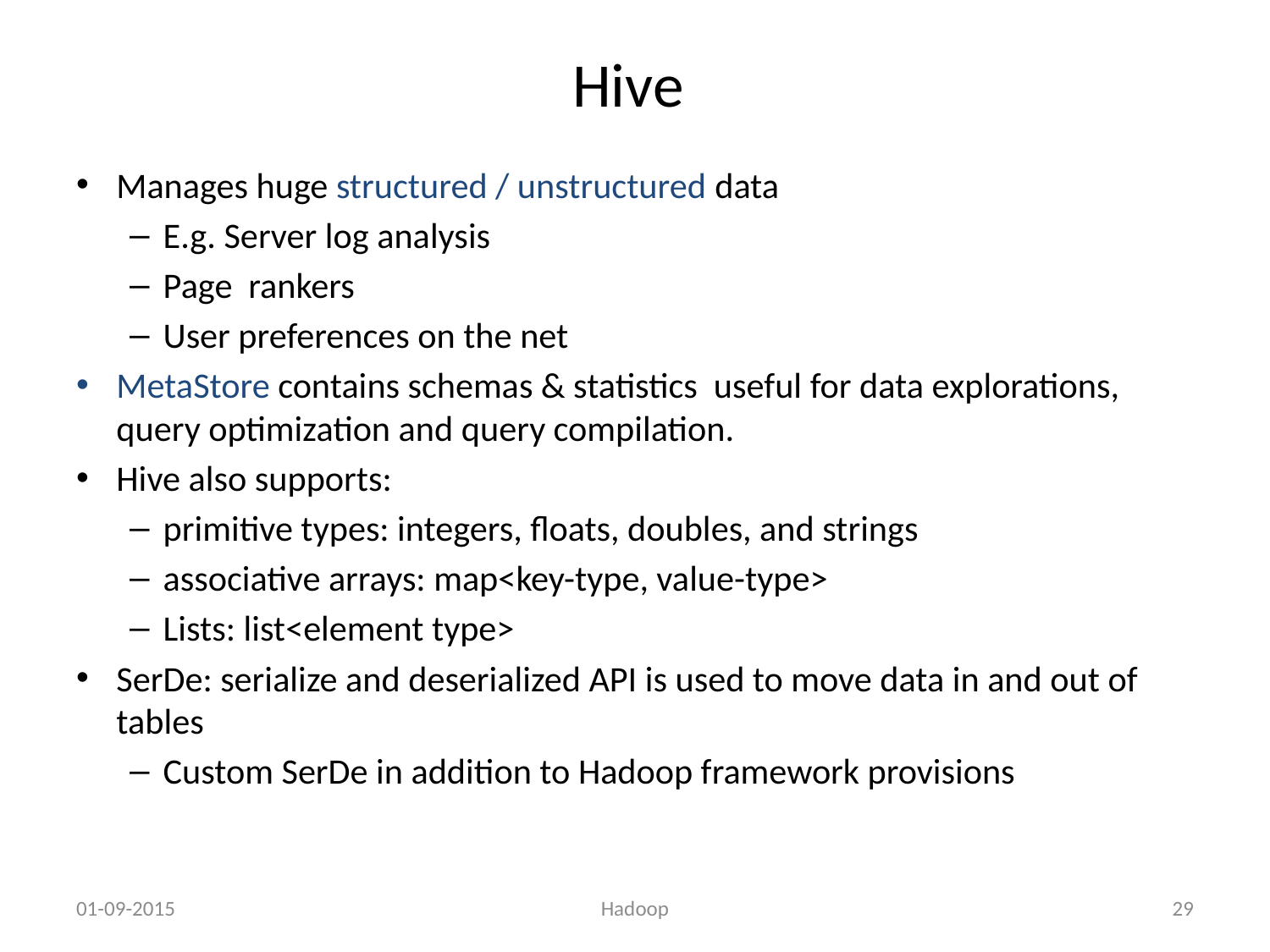

# Hive
Manages huge structured / unstructured data
E.g. Server log analysis
Page  rankers
User preferences on the net
MetaStore contains schemas & statistics  useful for data explorations, query optimization and query compilation.
Hive also supports:
primitive types: integers, floats, doubles, and strings
associative arrays: map<key-type, value-type>
Lists: list<element type>
SerDe: serialize and deserialized API is used to move data in and out of tables
Custom SerDe in addition to Hadoop framework provisions

01-09-2015
Hadoop
29